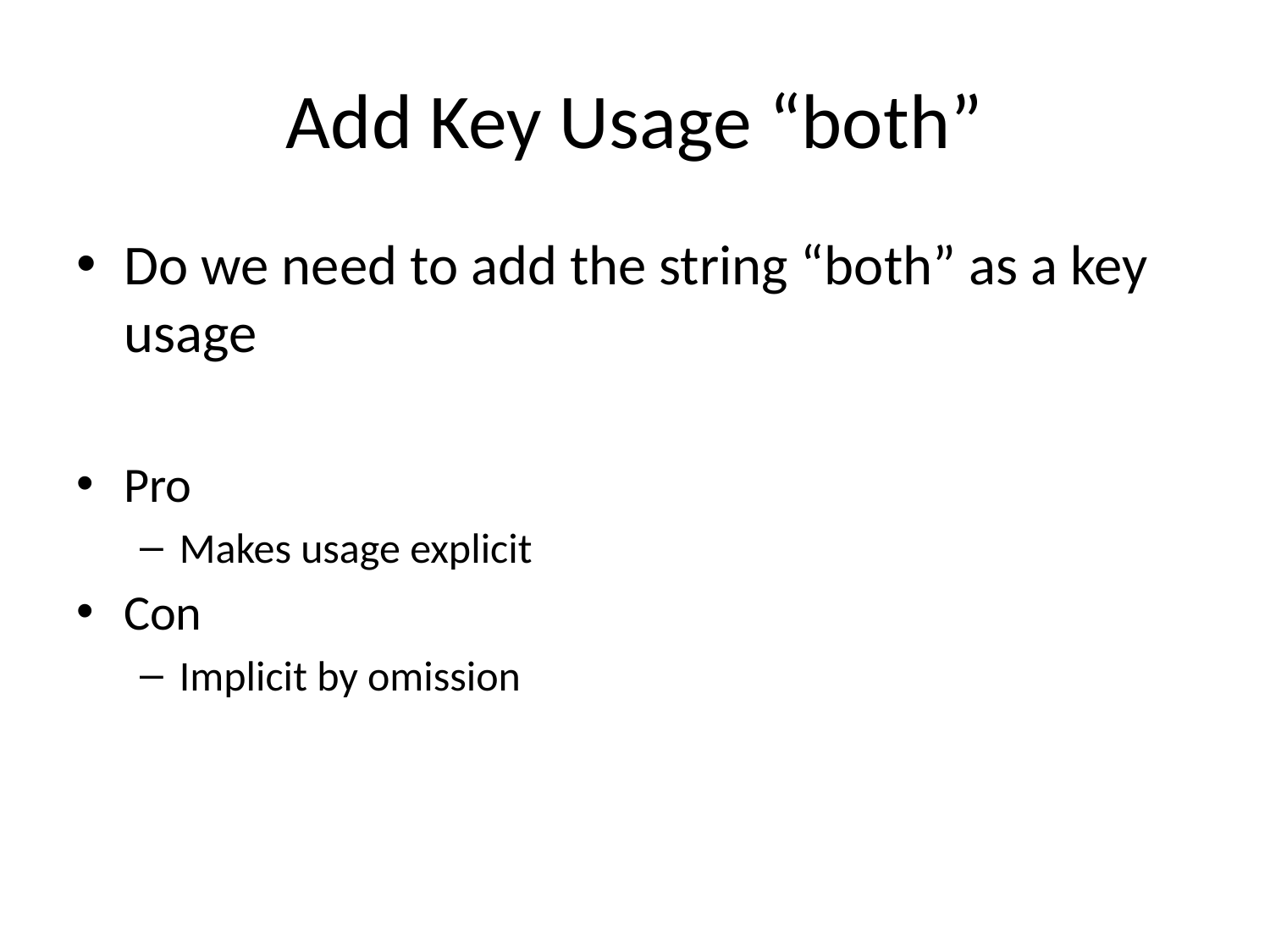

# Add Key Usage “both”
Do we need to add the string “both” as a key usage

Pro
Makes usage explicit
Con
Implicit by omission